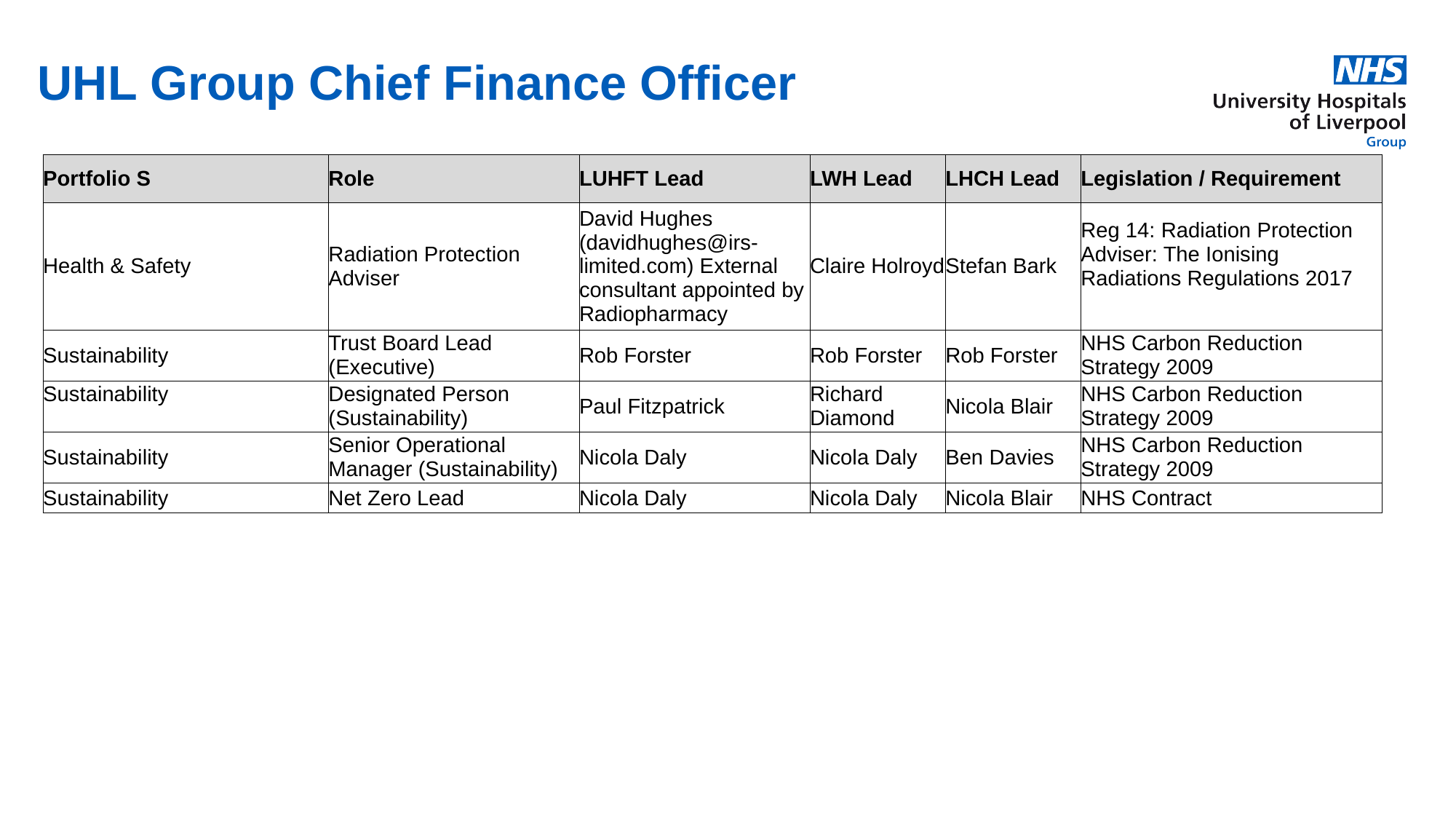

UHL Group Chief Finance Officer
| Portfolio S | Role | LUHFT Lead | LWH Lead | LHCH Lead | Legislation / Requirement |
| --- | --- | --- | --- | --- | --- |
| Health & Safety | Radiation Protection Adviser | David Hughes (davidhughes@irs-limited.com) External consultant appointed by Radiopharmacy | Claire Holroyd | Stefan Bark | Reg 14: Radiation Protection Adviser: The Ionising Radiations Regulations 2017 |
| Sustainability | Trust Board Lead (Executive) | Rob Forster | Rob Forster | Rob Forster | NHS Carbon Reduction Strategy 2009 |
| Sustainability | Designated Person (Sustainability) | Paul Fitzpatrick | Richard Diamond | Nicola Blair | NHS Carbon Reduction Strategy 2009 |
| Sustainability | Senior Operational Manager (Sustainability) | Nicola Daly | Nicola Daly | Ben Davies | NHS Carbon Reduction Strategy 2009 |
| Sustainability | Net Zero Lead | Nicola Daly | Nicola Daly | Nicola Blair | NHS Contract |